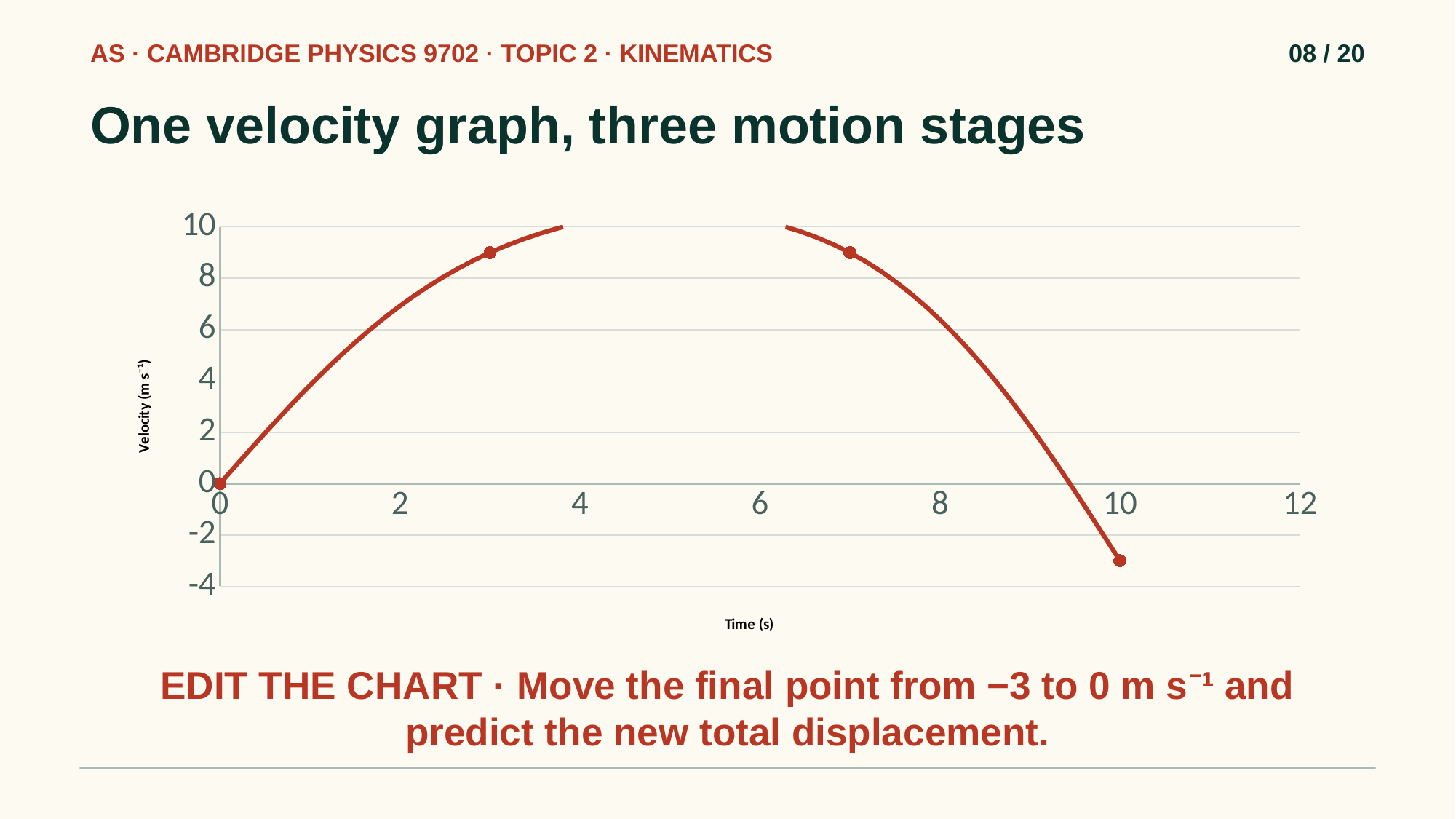

AS · CAMBRIDGE PHYSICS 9702 · TOPIC 2 · KINEMATICS
08 / 20
One velocity graph, three motion stages

### Chart

| Category |  |
|---|---|
EDIT THE CHART · Move the final point from −3 to 0 m s⁻¹ and predict the new total displacement.